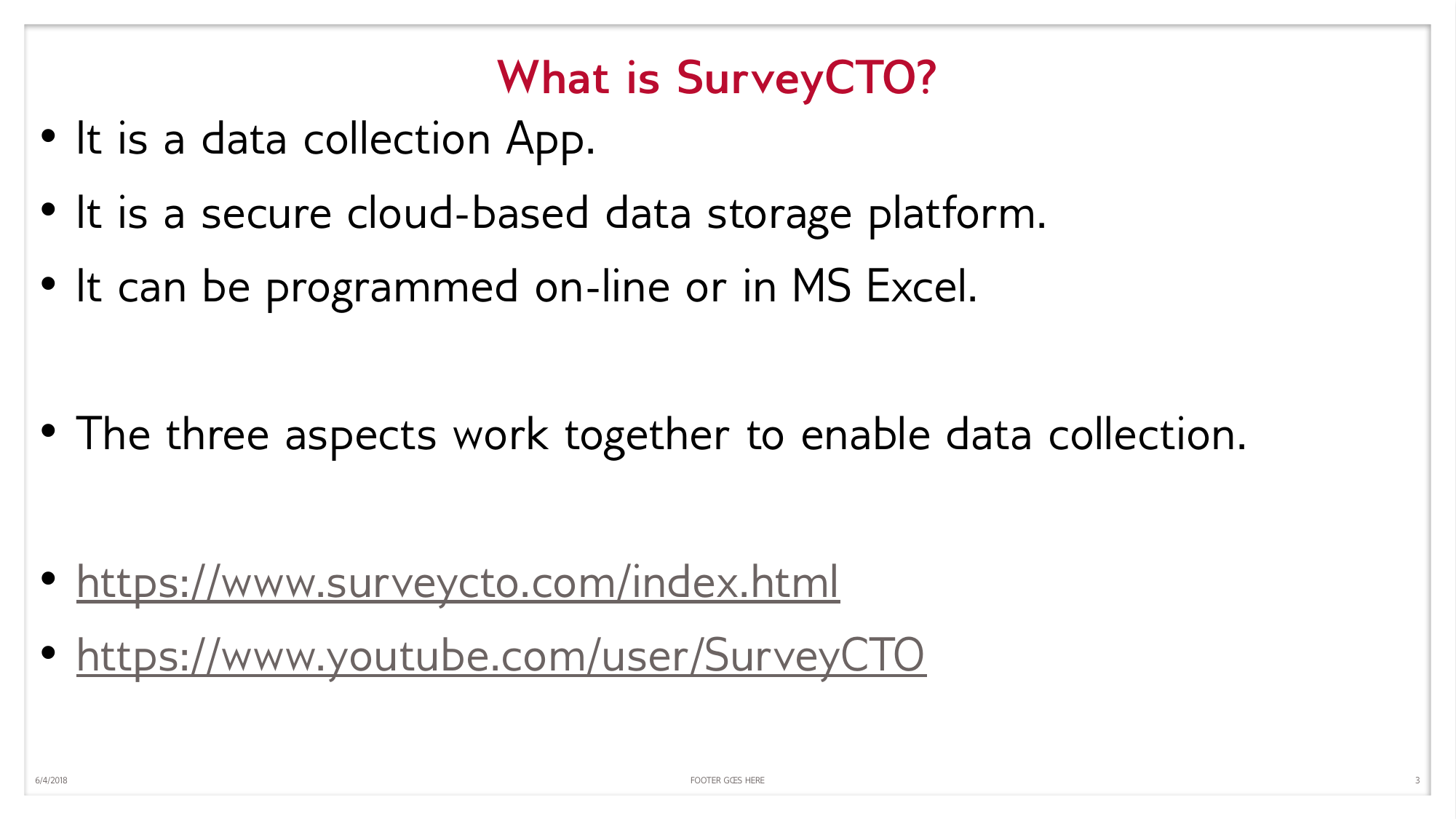

6/4/2018
FOOTER GOES HERE
3
# What is SurveyCTO?
It is a data collection App.
It is a secure cloud-based data storage platform.
It can be programmed on-line or in MS Excel.

The three aspects work together to enable data collection.

https://www.surveycto.com/index.html
https://www.youtube.com/user/SurveyCTO